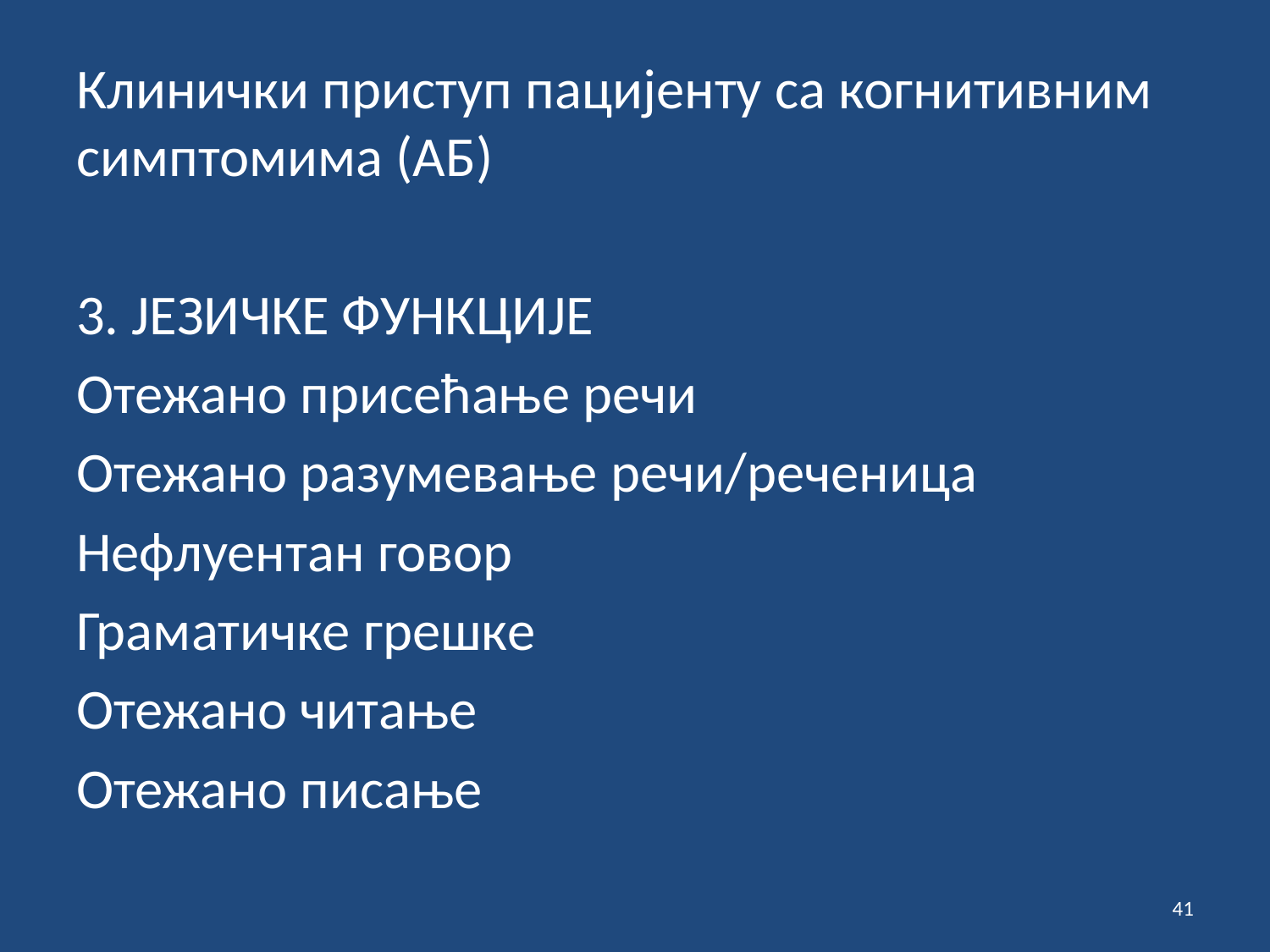

#
Клинички приступ пацијенту са когнитивним симптомима (АБ)

3. ЈЕЗИЧКЕ ФУНКЦИЈЕ
Отежано присећање речи
Отежано разумевање речи/реченица
Нефлуентан говор
Граматичке грешке
Отежано читање
Отежано писање
41